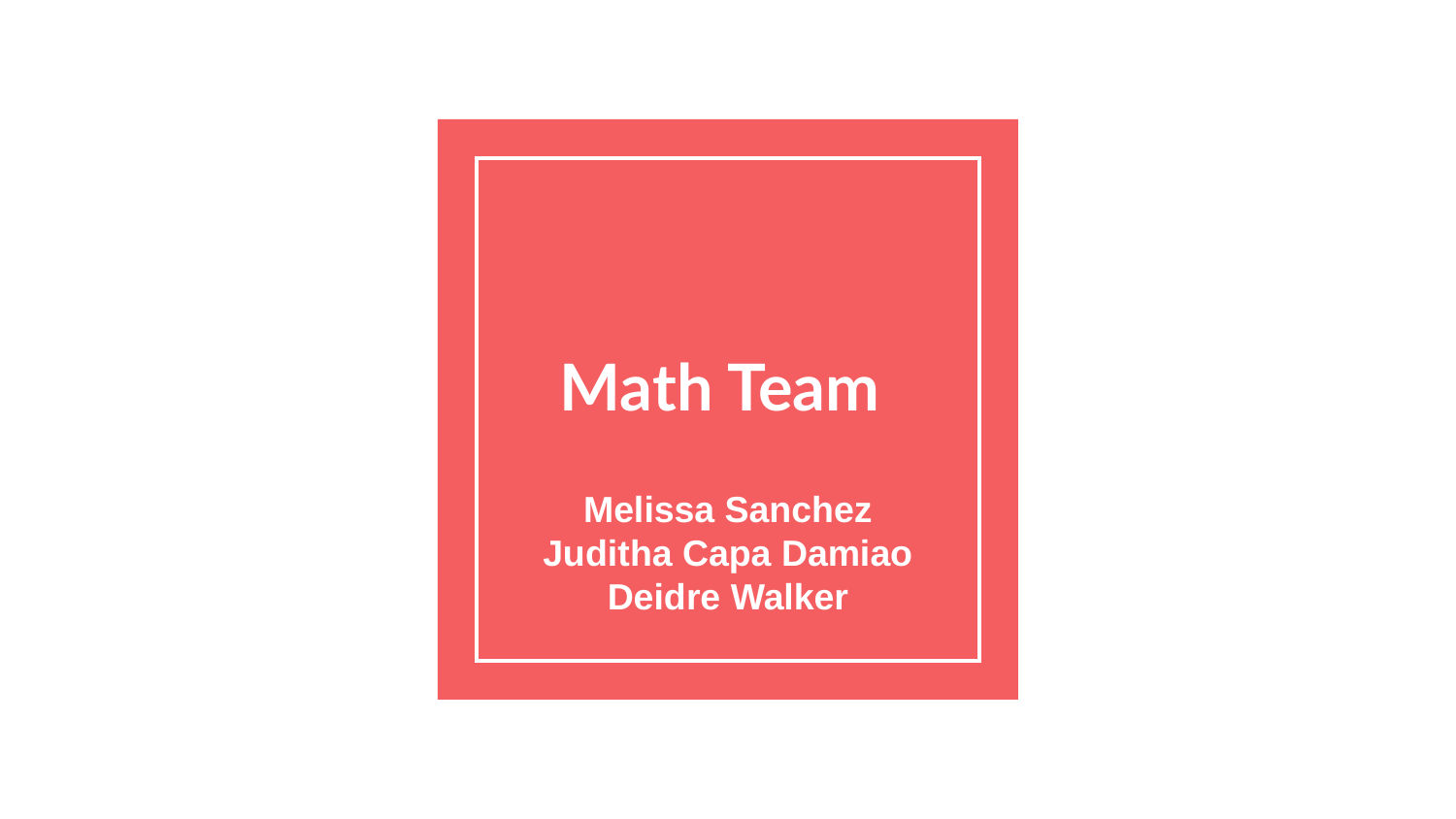

# Math Team
Melissa Sanchez
Juditha Capa Damiao
Deidre Walker